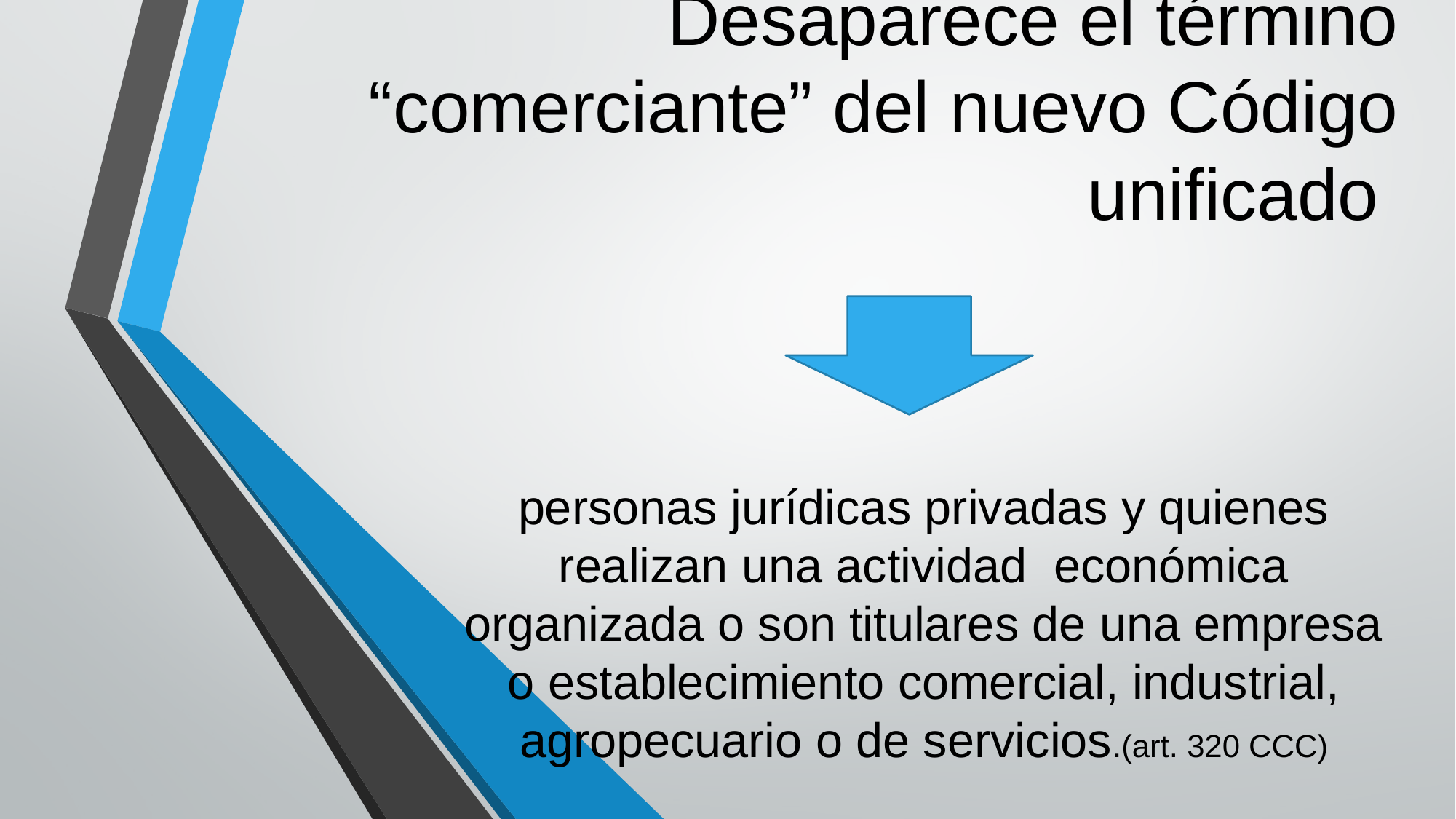

# Desaparece el término “comerciante” del nuevo Código unificado

personas jurídicas privadas y quienes realizan una actividad  económica organizada o son titulares de una empresa o establecimiento comercial, industrial, agropecuario o de servicios.(art. 320 CCC)